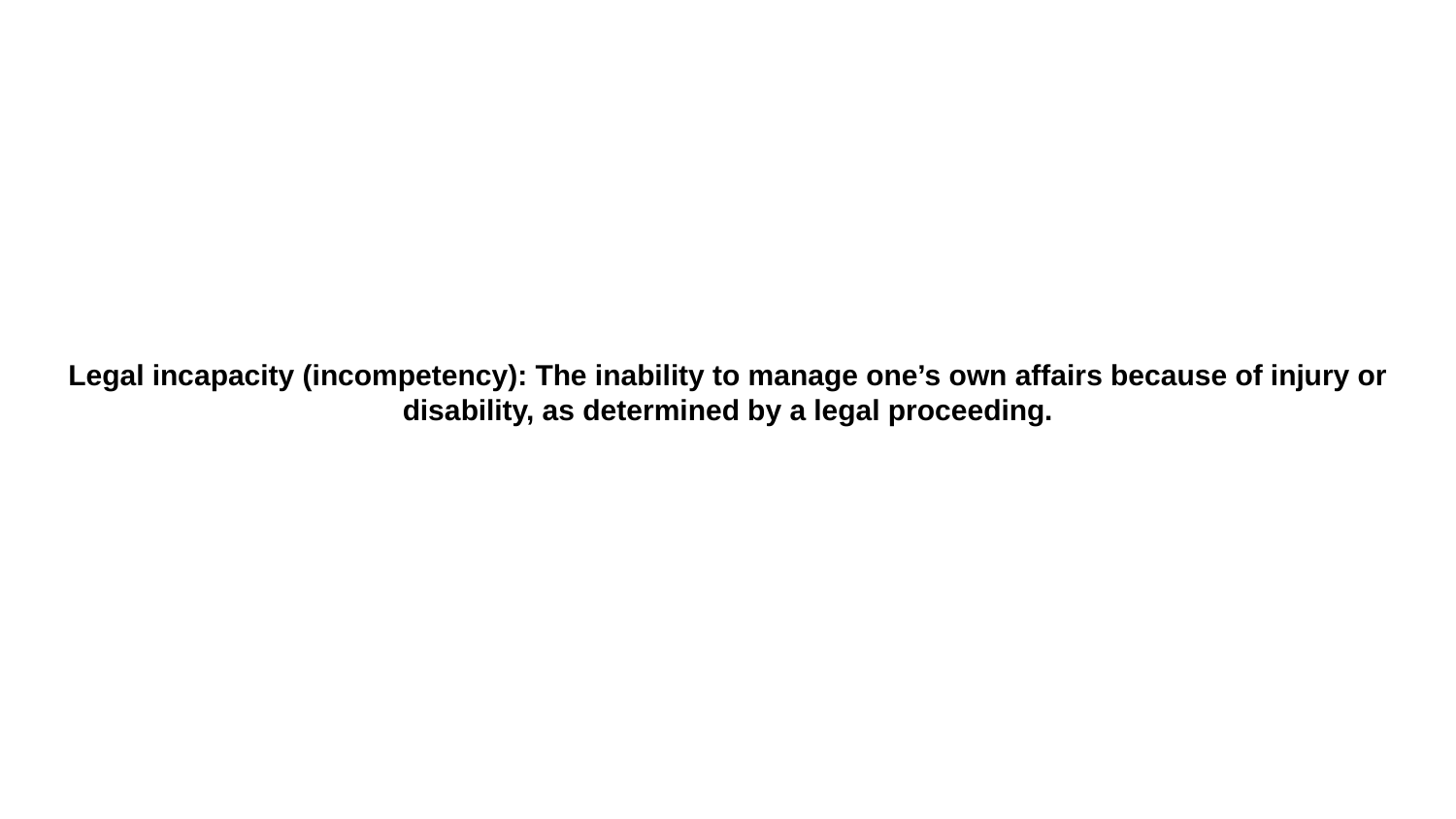

# Legal incapacity (incompetency): The inability to manage one’s own affairs because of injury or disability, as determined by a legal proceeding.